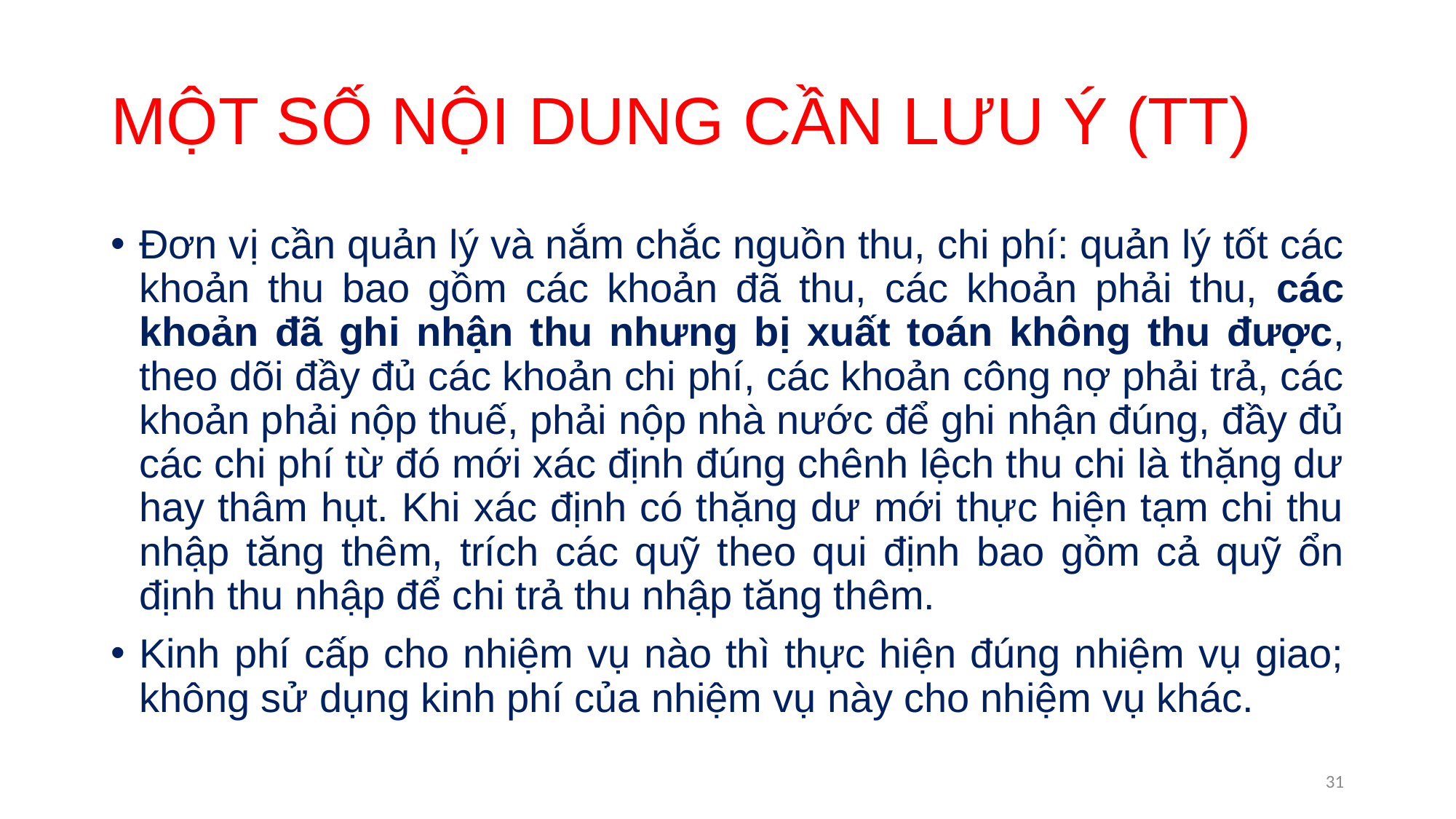

# MỘT SỐ NỘI DUNG CẦN LƯU Ý (TT)
Đơn vị cần quản lý và nắm chắc nguồn thu, chi phí: quản lý tốt các khoản thu bao gồm các khoản đã thu, các khoản phải thu, các khoản đã ghi nhận thu nhưng bị xuất toán không thu được, theo dõi đầy đủ các khoản chi phí, các khoản công nợ phải trả, các khoản phải nộp thuế, phải nộp nhà nước để ghi nhận đúng, đầy đủ các chi phí từ đó mới xác định đúng chênh lệch thu chi là thặng dư hay thâm hụt. Khi xác định có thặng dư mới thực hiện tạm chi thu nhập tăng thêm, trích các quỹ theo qui định bao gồm cả quỹ ổn định thu nhập để chi trả thu nhập tăng thêm.
Kinh phí cấp cho nhiệm vụ nào thì thực hiện đúng nhiệm vụ giao; không sử dụng kinh phí của nhiệm vụ này cho nhiệm vụ khác.
31